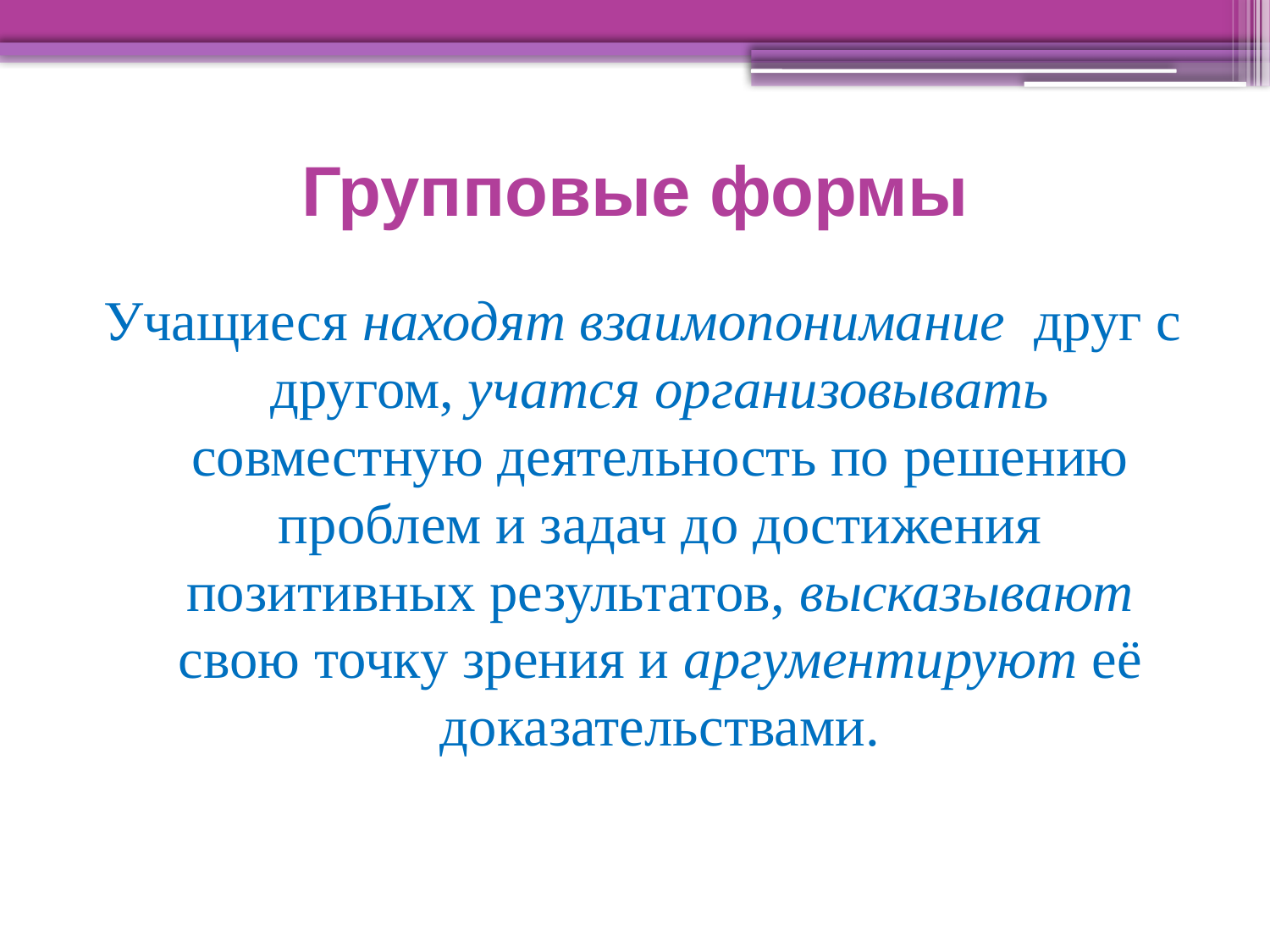

# Групповые формы
Учащиеся находят взаимопонимание  друг с другом, учатся организовывать совместную деятельность по решению проблем и задач до достижения позитивных результатов, высказывают свою точку зрения и аргументируют её доказательствами.